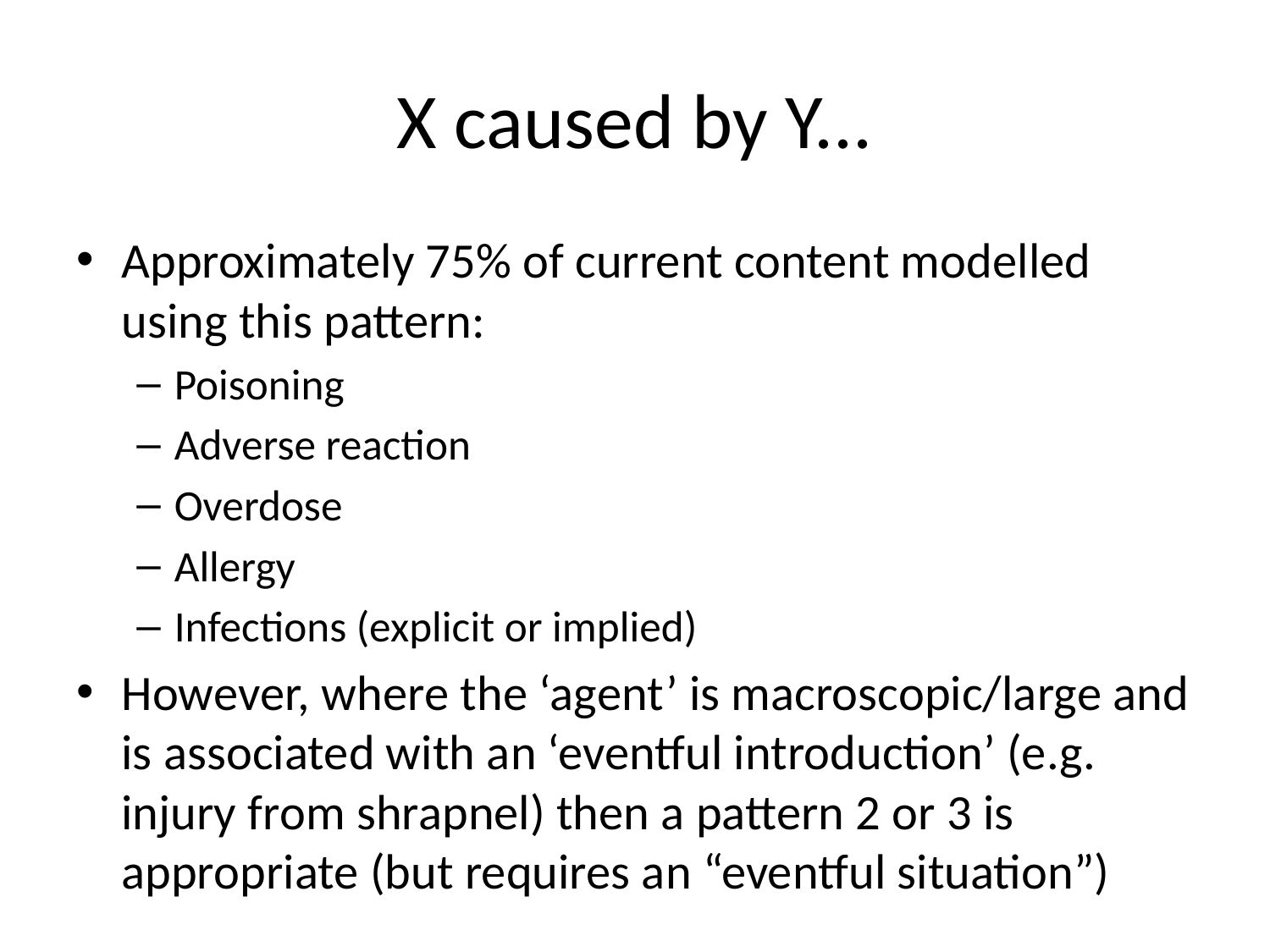

# X caused by Y...
Approximately 75% of current content modelled using this pattern:
Poisoning
Adverse reaction
Overdose
Allergy
Infections (explicit or implied)
However, where the ‘agent’ is macroscopic/large and is associated with an ‘eventful introduction’ (e.g. injury from shrapnel) then a pattern 2 or 3 is appropriate (but requires an “eventful situation”)